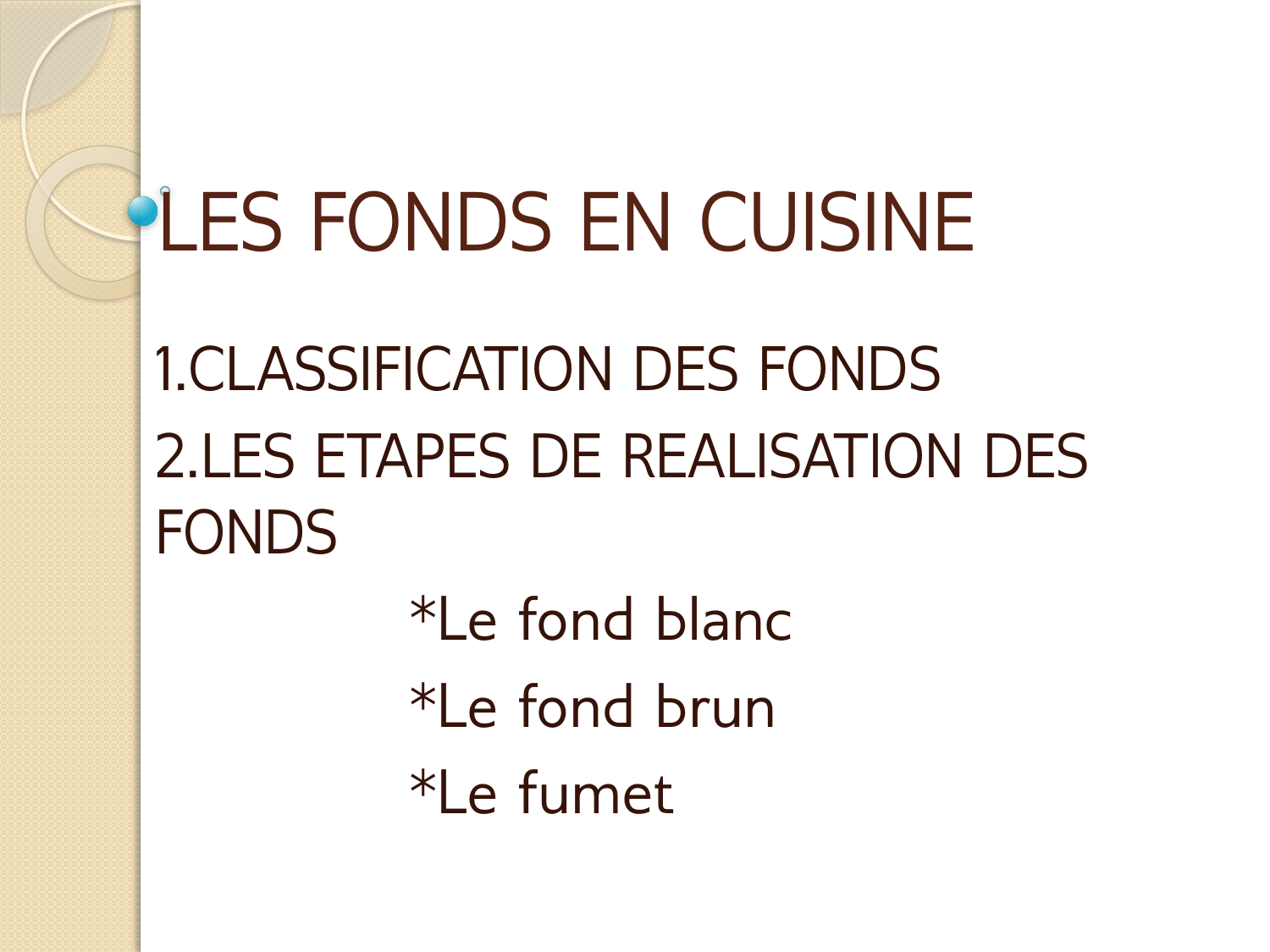

# LES FONDS EN CUISINE
1.CLASSIFICATION DES FONDS
2.LES ETAPES DE REALISATION DES FONDS
		*Le fond blanc
		*Le fond brun
		*Le fumet